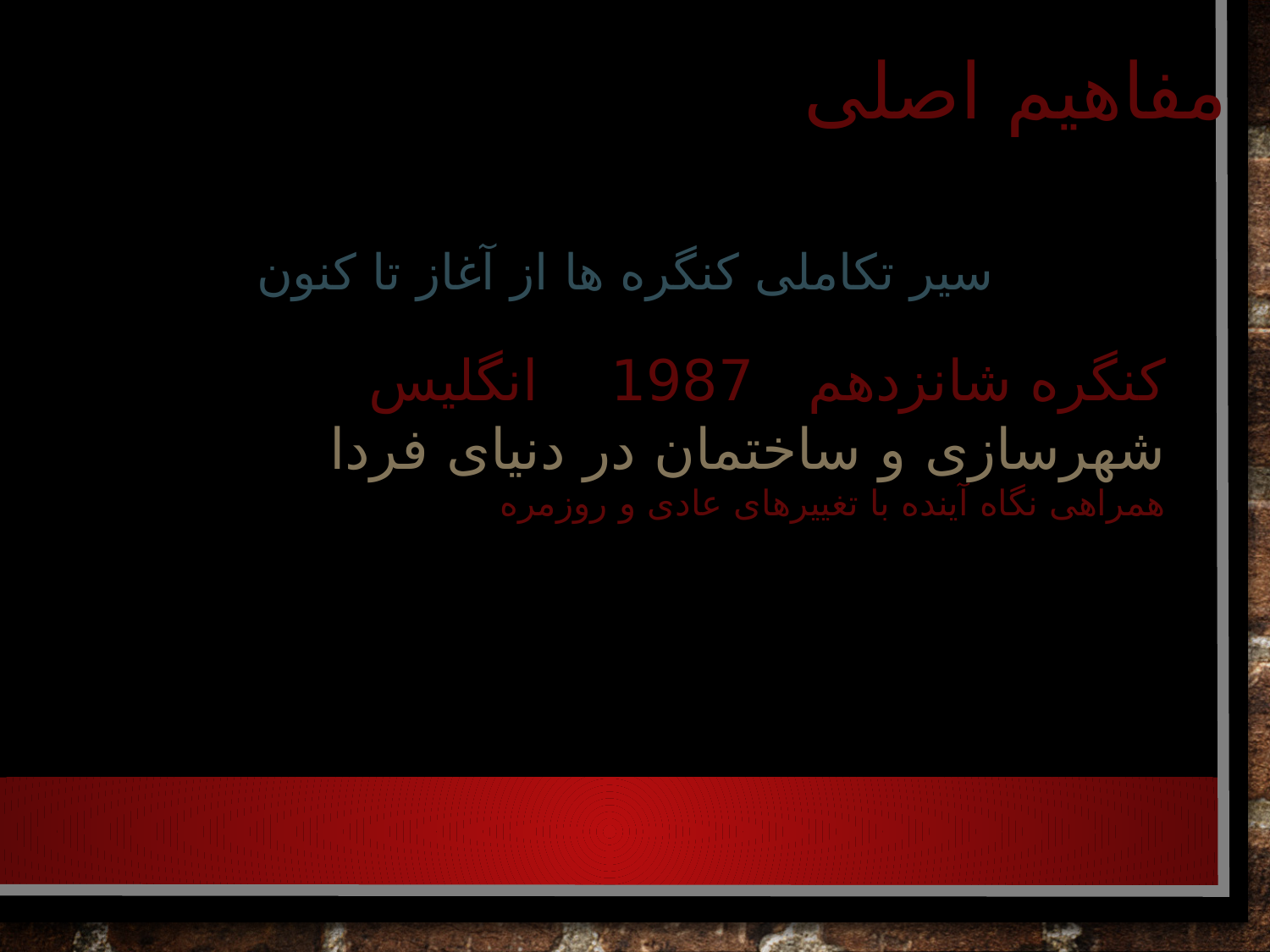

# مفاهیم اصلی
سیر تکاملی کنگره ها از آغاز تا کنون

کنگره شانزدهم   1987    انگلیس
شهرسازی و ساختمان در دنیای فردا
همراهی نگاه آینده با تغییرهای عادی و روزمره